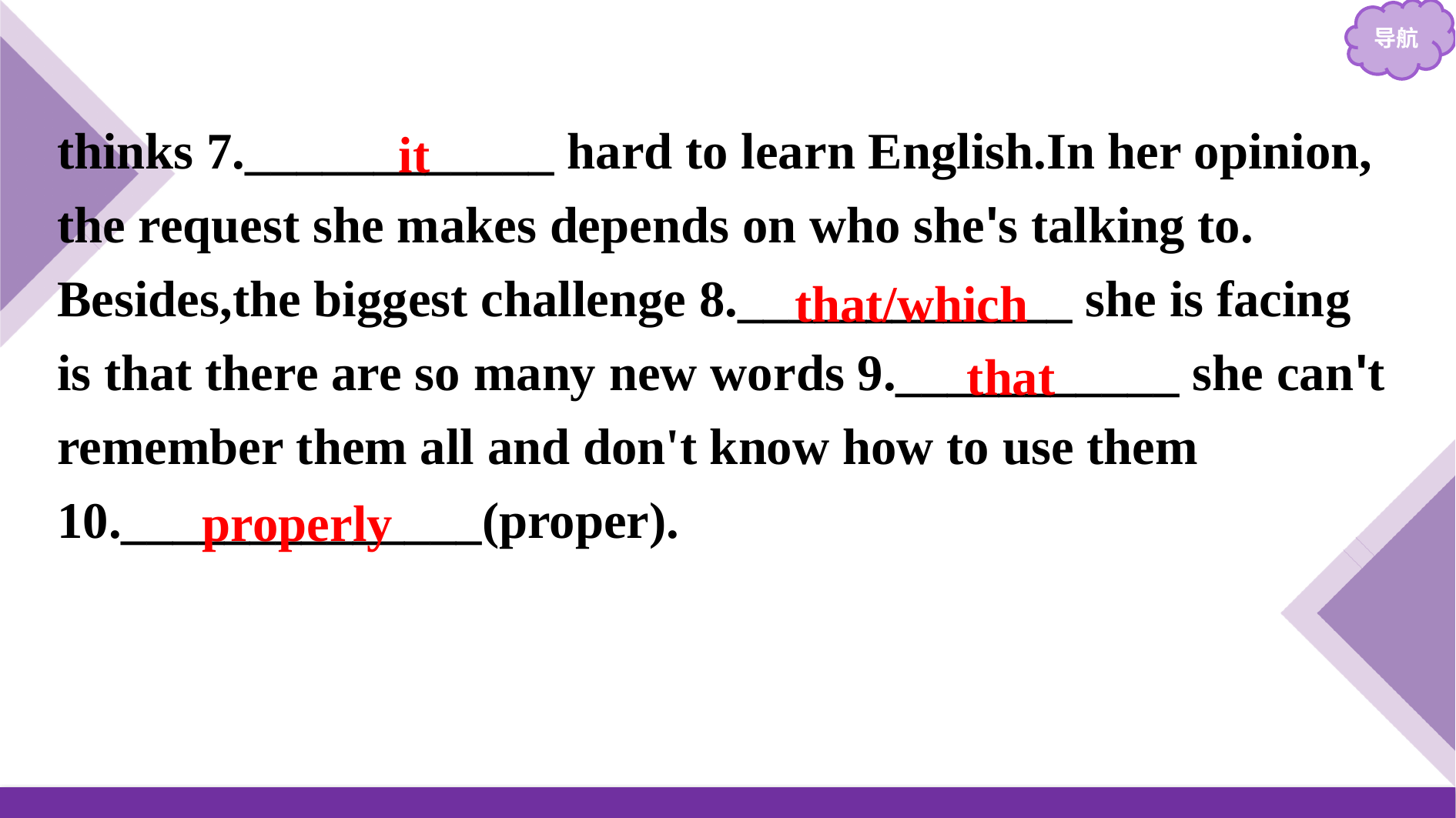

thinks 7.____________ hard to learn English.In her opinion, the request she makes depends on who she's talking to. Besides,the biggest challenge 8._____________ she is facing is that there are so many new words 9.___________ she can't remember them all and don't know how to use them 10.______________(proper).
it
that/which
that
properly